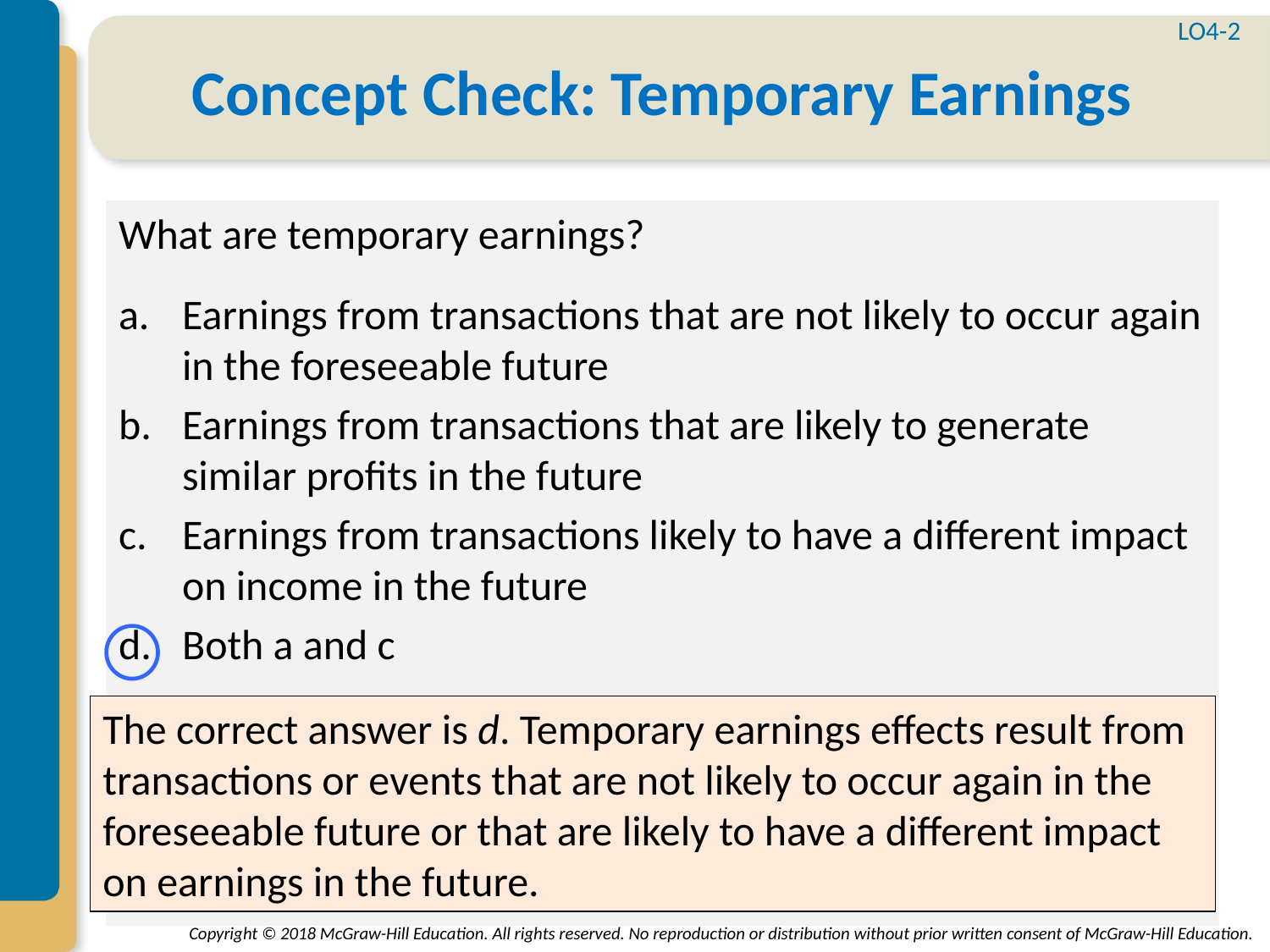

LO4-2
# Concept Check: Temporary Earnings
What are temporary earnings?
Earnings from transactions that are not likely to occur again in the foreseeable future
Earnings from transactions that are likely to generate similar profits in the future
Earnings from transactions likely to have a different impact on income in the future
Both a and c

The correct answer is d. Temporary earnings effects result from transactions or events that are not likely to occur again in the foreseeable future or that are likely to have a different impact on earnings in the future.